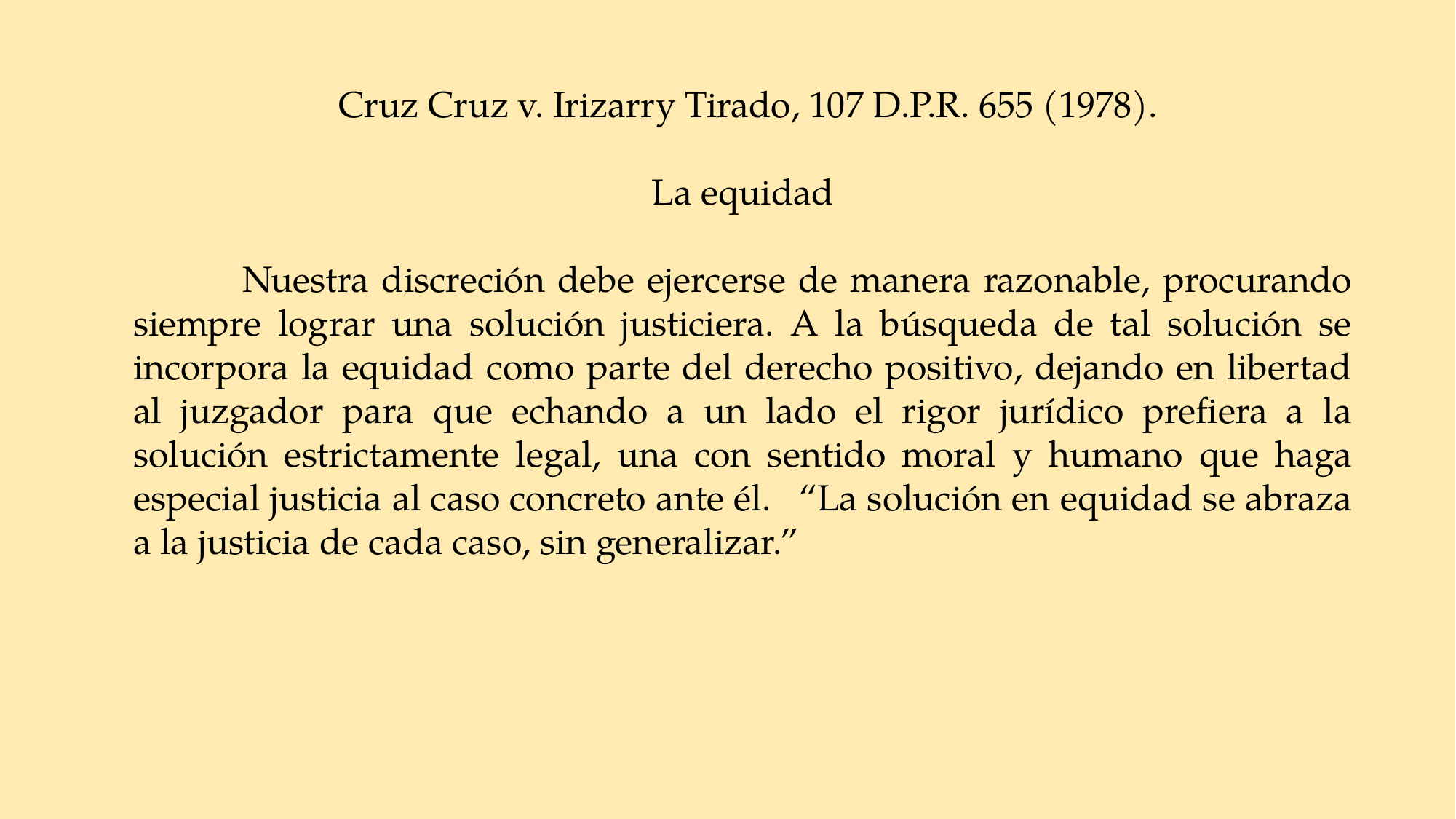

Cruz Cruz v. Irizarry Tirado, 107 D.P.R. 655 (1978).

La equidad

	Nuestra discreción debe ejercerse de manera razonable, procurando siempre lograr una solución justiciera. A la búsqueda de tal solución se incorpora la equidad como parte del derecho positivo, dejando en libertad al juzgador para que echando a un lado el rigor jurídico prefiera a la solución estrictamente legal, una con sentido moral y humano que haga especial justicia al caso concreto ante él.   “La solución en equidad se abraza a la justicia de cada caso, sin generalizar.”